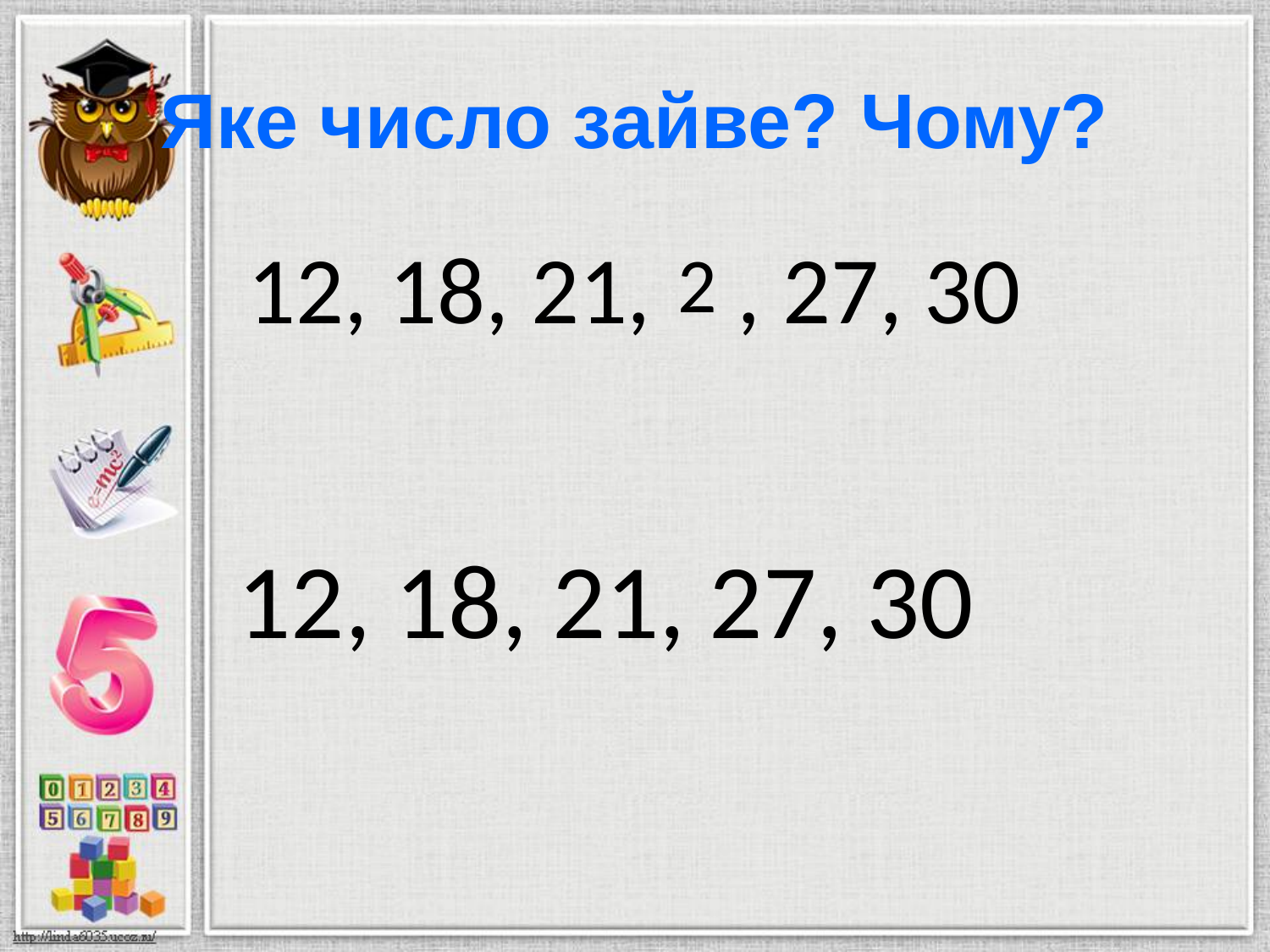

# Яке число зайве? Чому?
12, 18, 21,    , 27, 30

2

12, 18, 21, 27, 30